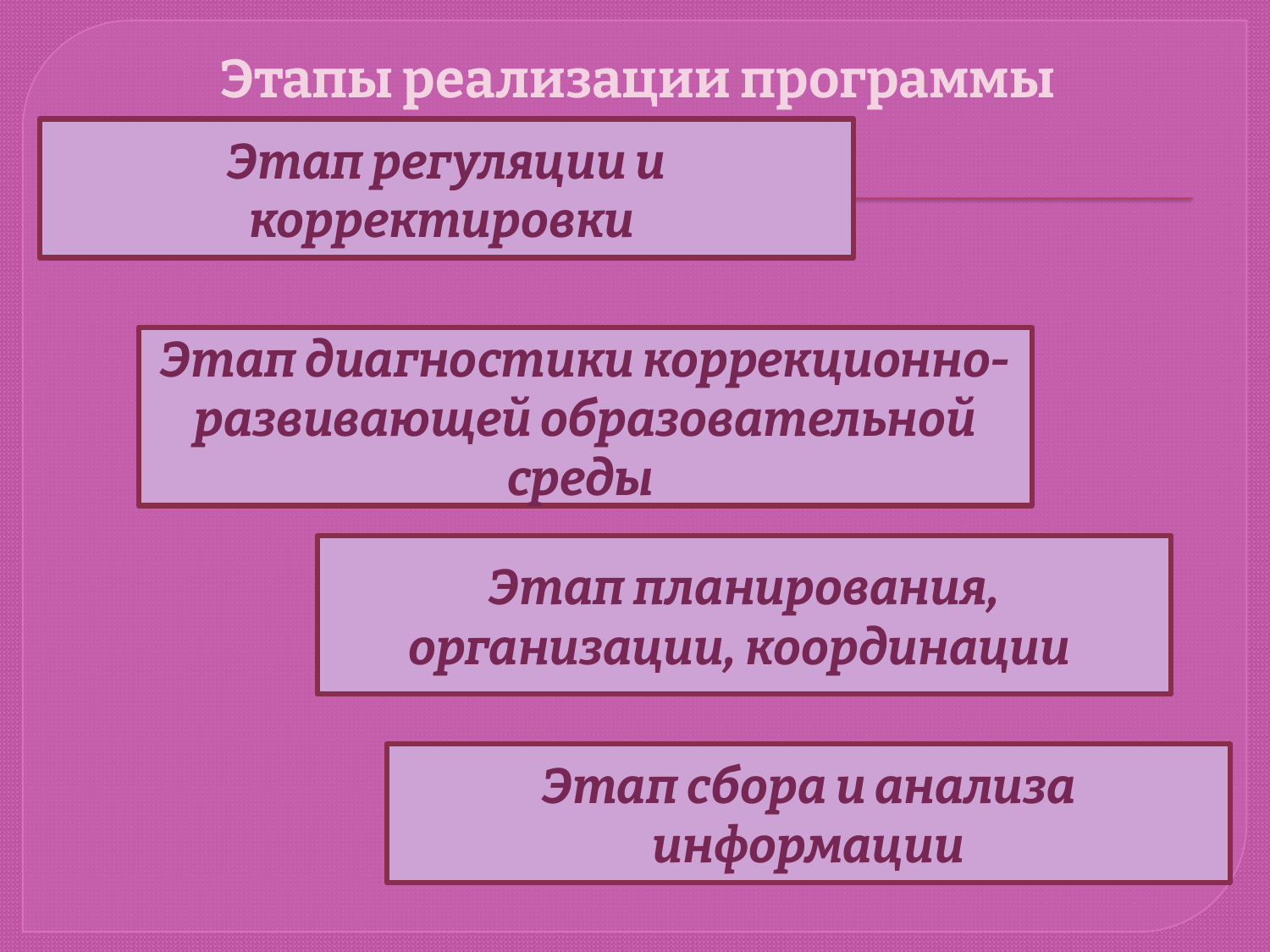

# Этапы реализации программы
Этап регуляции и корректировки
Этап диагностики коррекционно-развивающей образовательной среды
Этап планирования, организации, координации
Этап сбора и анализа информации